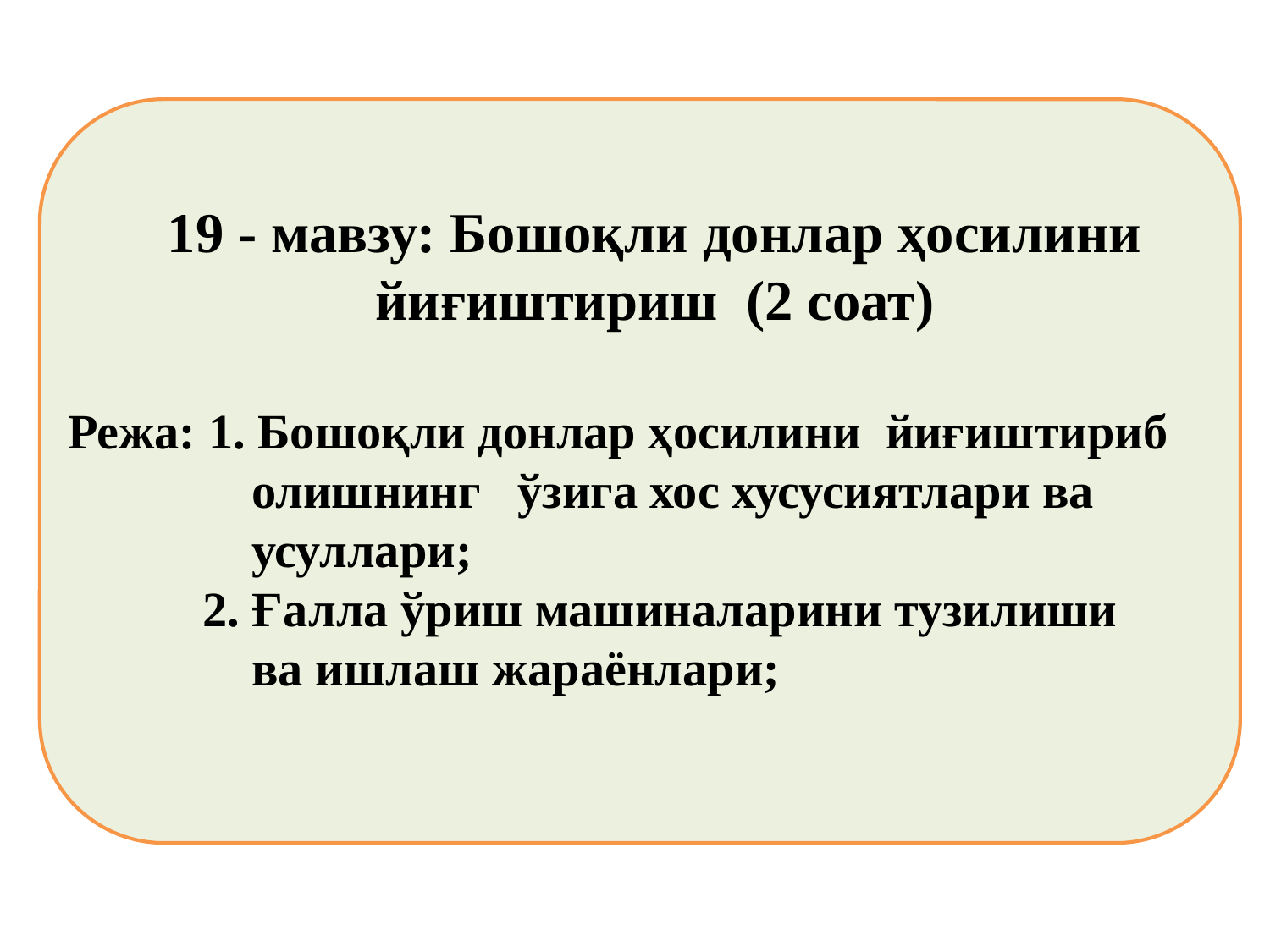

19 - мавзу: Бошоқли донлар ҳосилини йиғиштириш  (2 соат)

Режа: 1. Бошоқли донлар ҳосилини  йиғиштириб
               олишнинг   ўзига хос хусусиятлари ва
               усуллари;
           2. Ғалла ўриш машиналарини тузилиши
               ва ишлаш жараёнлари;